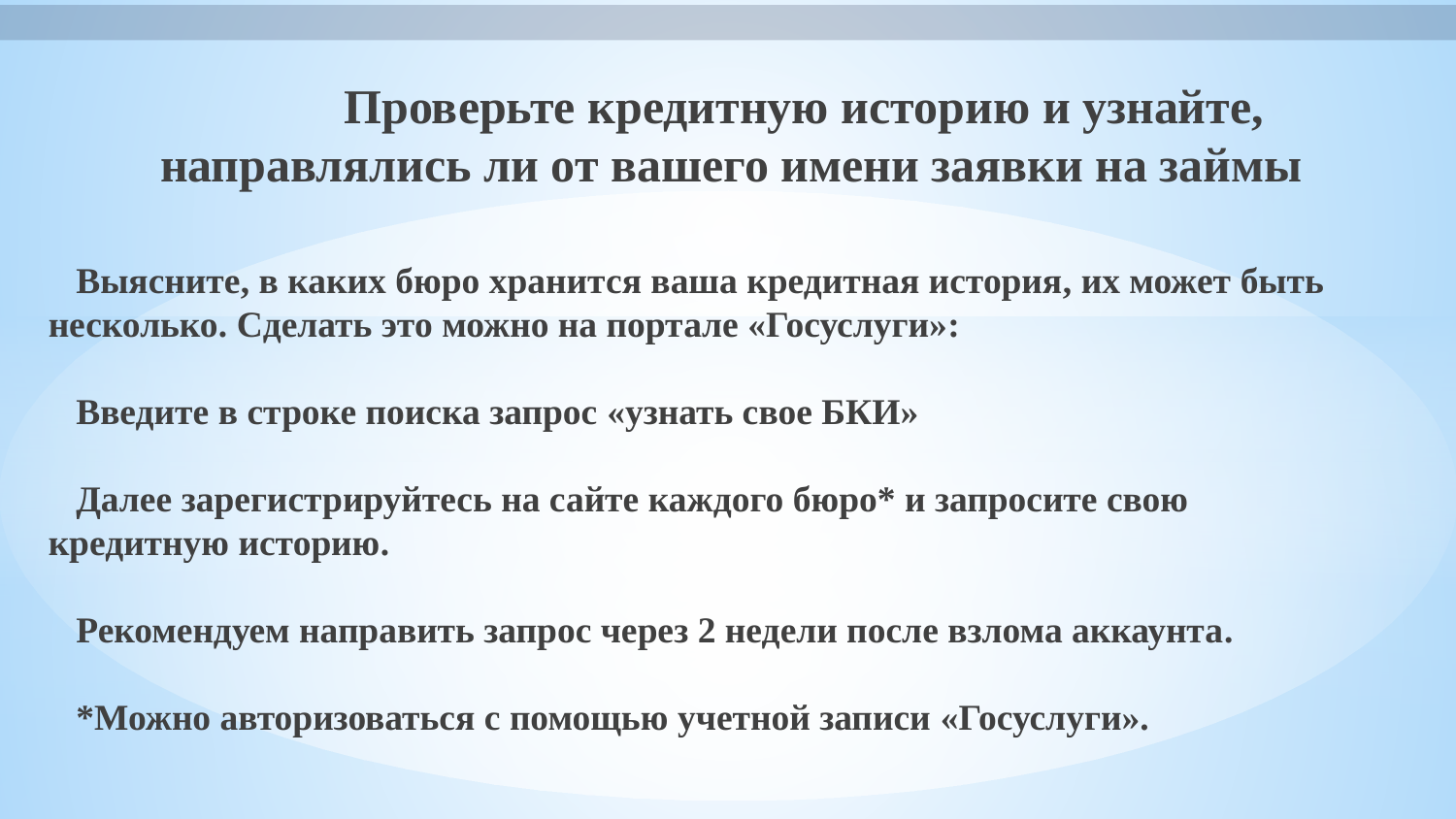

Проверьте кредитную историю и узнайте, направлялись ли от вашего имени заявки на займы

   Выясните, в каких бюро хранится ваша кредитная история, их может быть несколько. Сделать это можно на портале «Госуслуги»:
   Введите в строке поиска запрос «узнать свое БКИ»
   Далее зарегистрируйтесь на сайте каждого бюро* и запросите свою кредитную историю.
   Рекомендуем направить запрос через 2 недели после взлома аккаунта.
   *Можно авторизоваться с помощью учетной записи «Госуслуги».